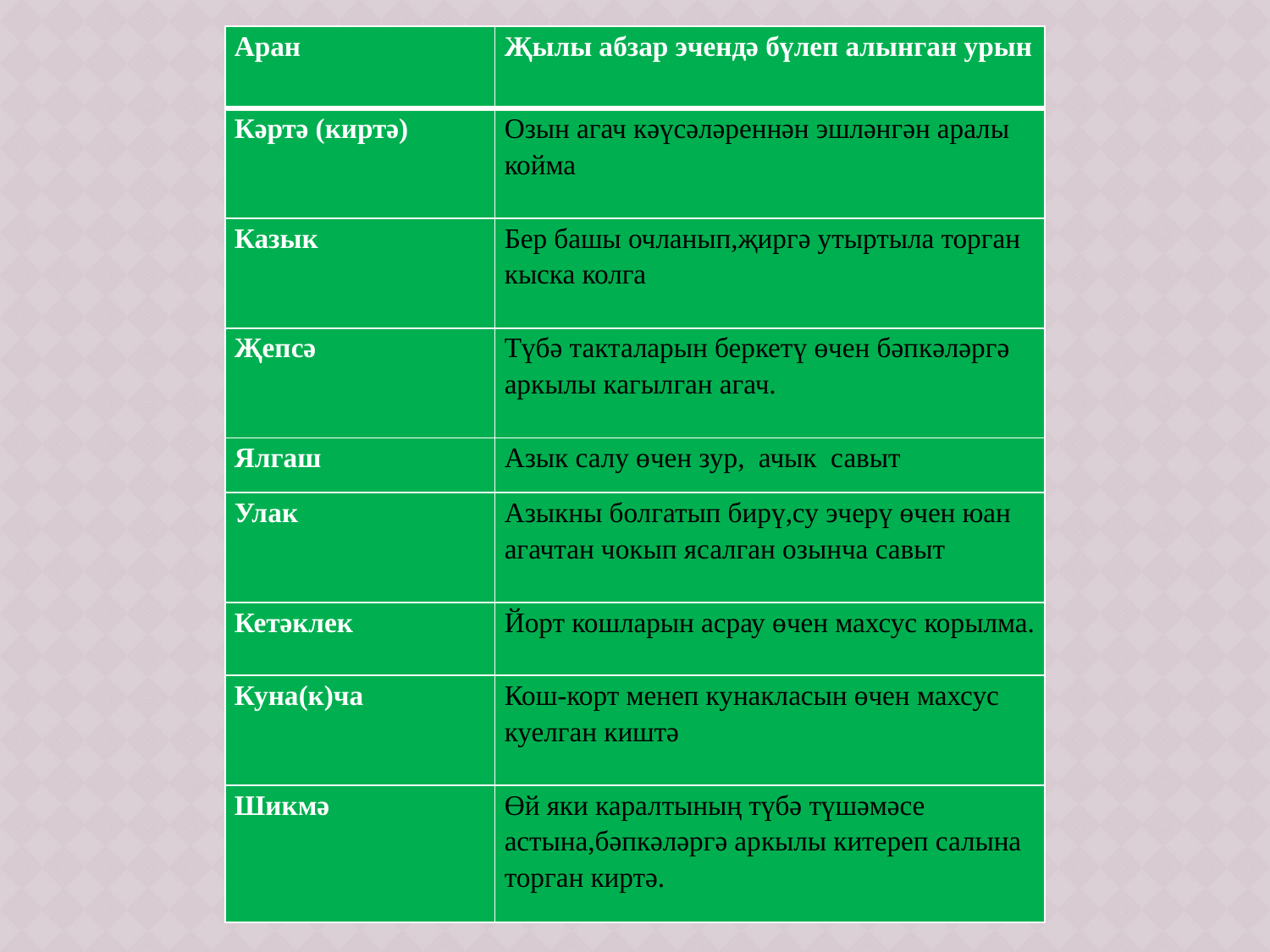

| Аран | Җылы абзар эчендә бүлеп алынган урын |
| --- | --- |
| Кәртә (киртә) | Озын агач кәүсәләреннән эшләнгән аралы койма |
| Казык | Бер башы очланып,җиргә утыртыла торган кыска колга |
| Җепсә | Түбә такталарын беркетү өчен бәпкәләргә аркылы кагылган агач. |
| Ялгаш | Азык салу өчен зур, ачык савыт |
| Улак | Азыкны болгатып бирү,су эчерү өчен юан агачтан чокып ясалган озынча савыт |
| Кетәклек | Йорт кошларын асрау өчен махсус корылма. |
| Куна(к)ча | Кош-корт менеп кунакласын өчен махсус куелган киштә |
| Шикмә | Өй яки каралтының түбә түшәмәсе астына,бәпкәләргә аркылы китереп салына торган киртә. |